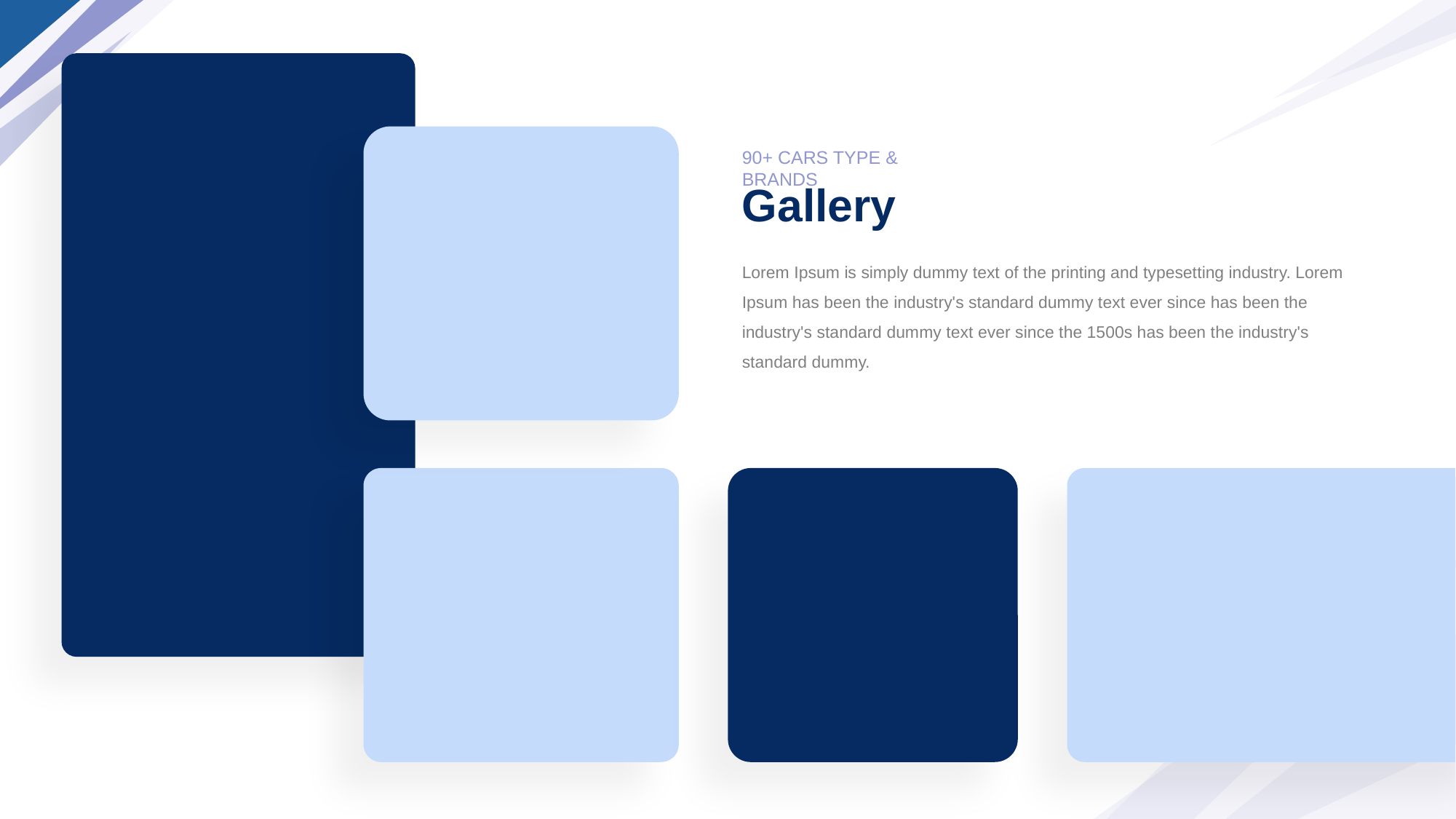

90+ CARS TYPE & BRANDS
# Gallery
Lorem Ipsum is simply dummy text of the printing and typesetting industry. Lorem Ipsum has been the industry's standard dummy text ever since has been the industry's standard dummy text ever since the 1500s has been the industry's standard dummy.